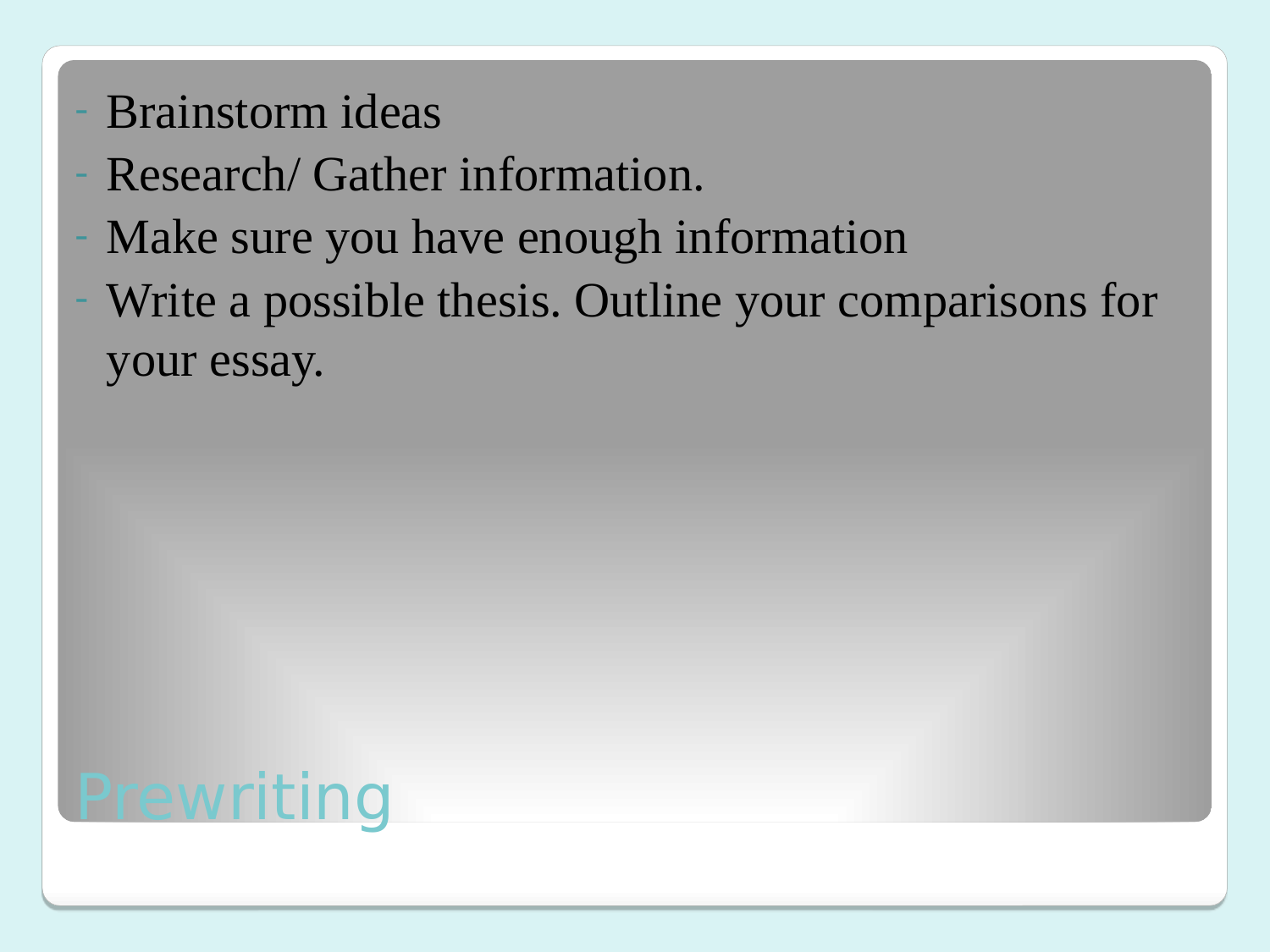

Brainstorm ideas
Research/ Gather information.
Make sure you have enough information
Write a possible thesis. Outline your comparisons for your essay.
# Prewriting